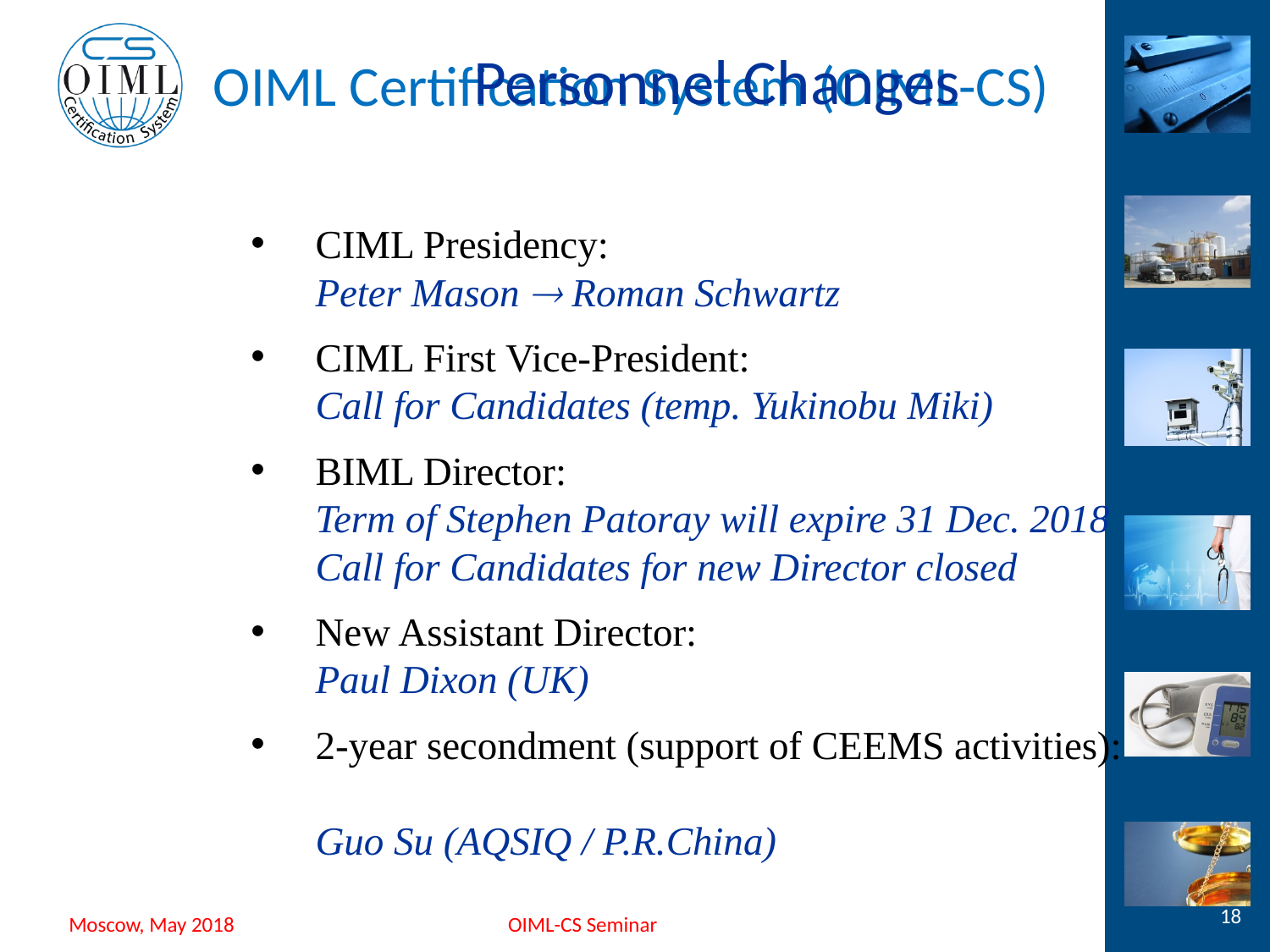

Personnel Changes
CIML Presidency:
Peter Mason → Roman Schwartz
CIML First Vice-President:
Call for Candidates (temp. Yukinobu Miki)
BIML Director:
Term of Stephen Patoray will expire 31 Dec. 2018
Call for Candidates for new Director closed
New Assistant Director:
Paul Dixon (UK)
2-year secondment (support of CEEMS activities):
Guo Su (AQSIQ / P.R.China)
18